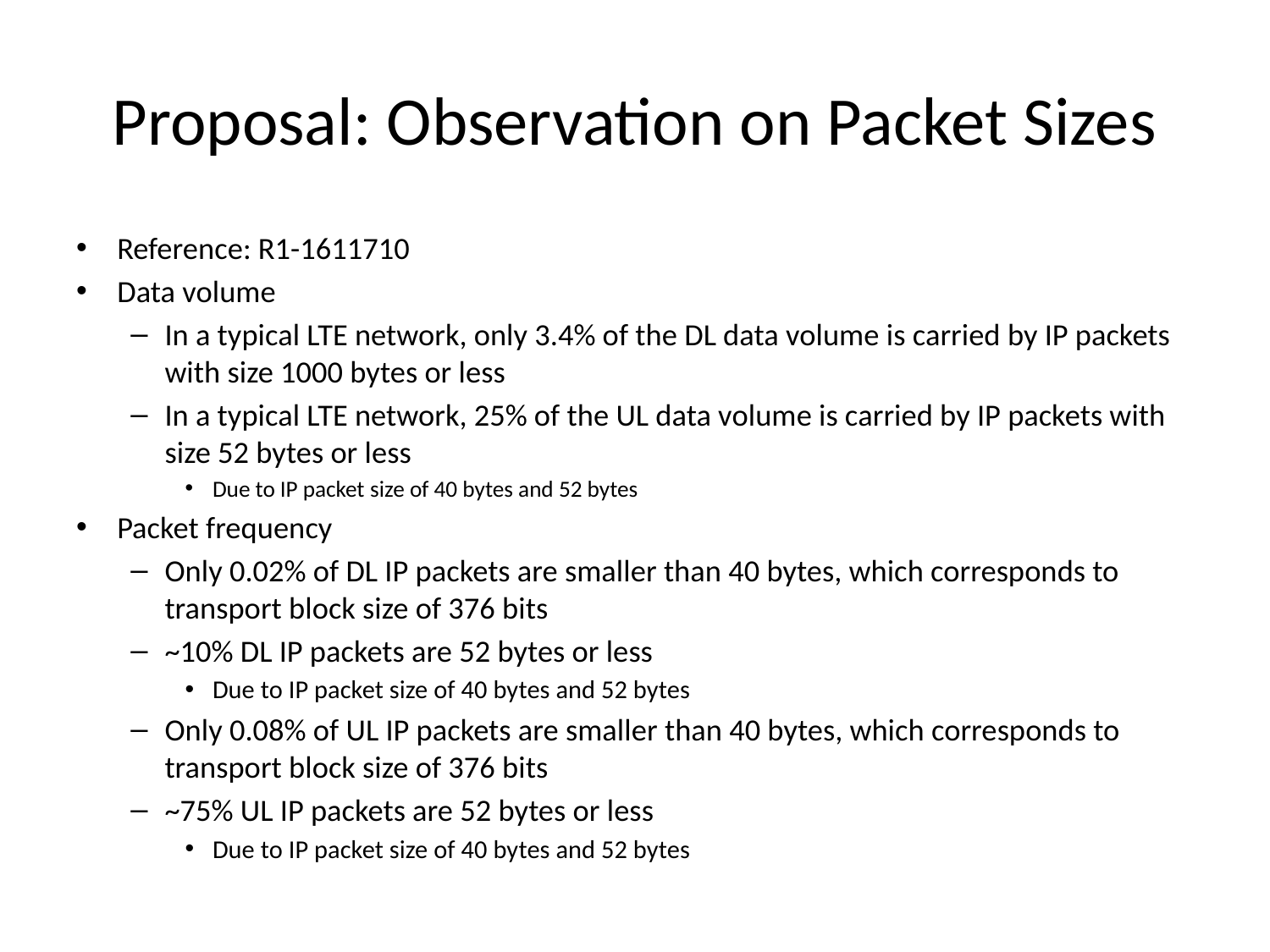

# Proposal: Observation on Packet Sizes
Reference: R1-1611710
Data volume
In a typical LTE network, only 3.4% of the DL data volume is carried by IP packets with size 1000 bytes or less
In a typical LTE network, 25% of the UL data volume is carried by IP packets with size 52 bytes or less
Due to IP packet size of 40 bytes and 52 bytes
Packet frequency
Only 0.02% of DL IP packets are smaller than 40 bytes, which corresponds to transport block size of 376 bits
~10% DL IP packets are 52 bytes or less
Due to IP packet size of 40 bytes and 52 bytes
Only 0.08% of UL IP packets are smaller than 40 bytes, which corresponds to transport block size of 376 bits
~75% UL IP packets are 52 bytes or less
Due to IP packet size of 40 bytes and 52 bytes